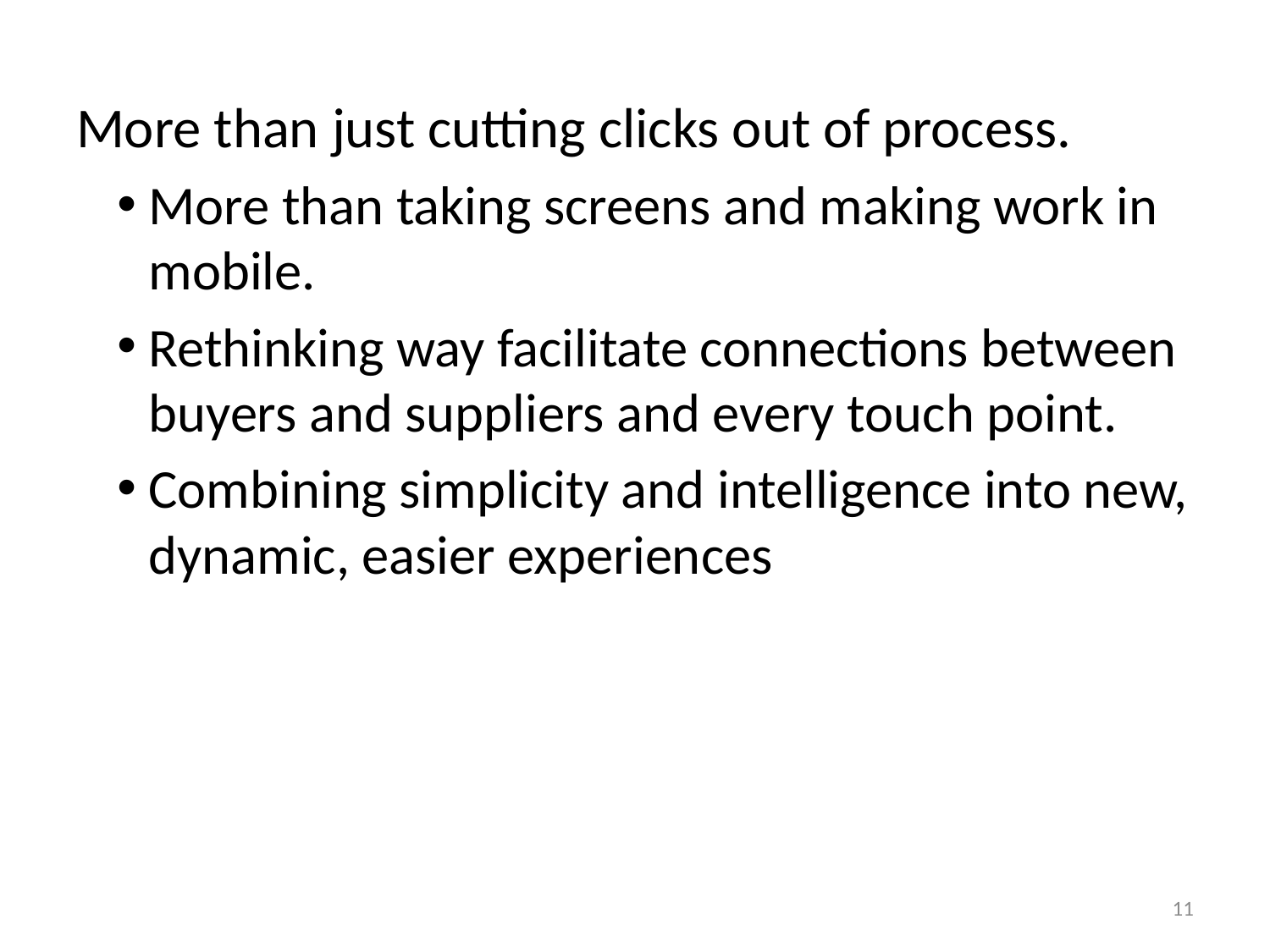

More than just cutting clicks out of process.
More than taking screens and making work in mobile.
Rethinking way facilitate connections between buyers and suppliers and every touch point.
Combining simplicity and intelligence into new, dynamic, easier experiences
11